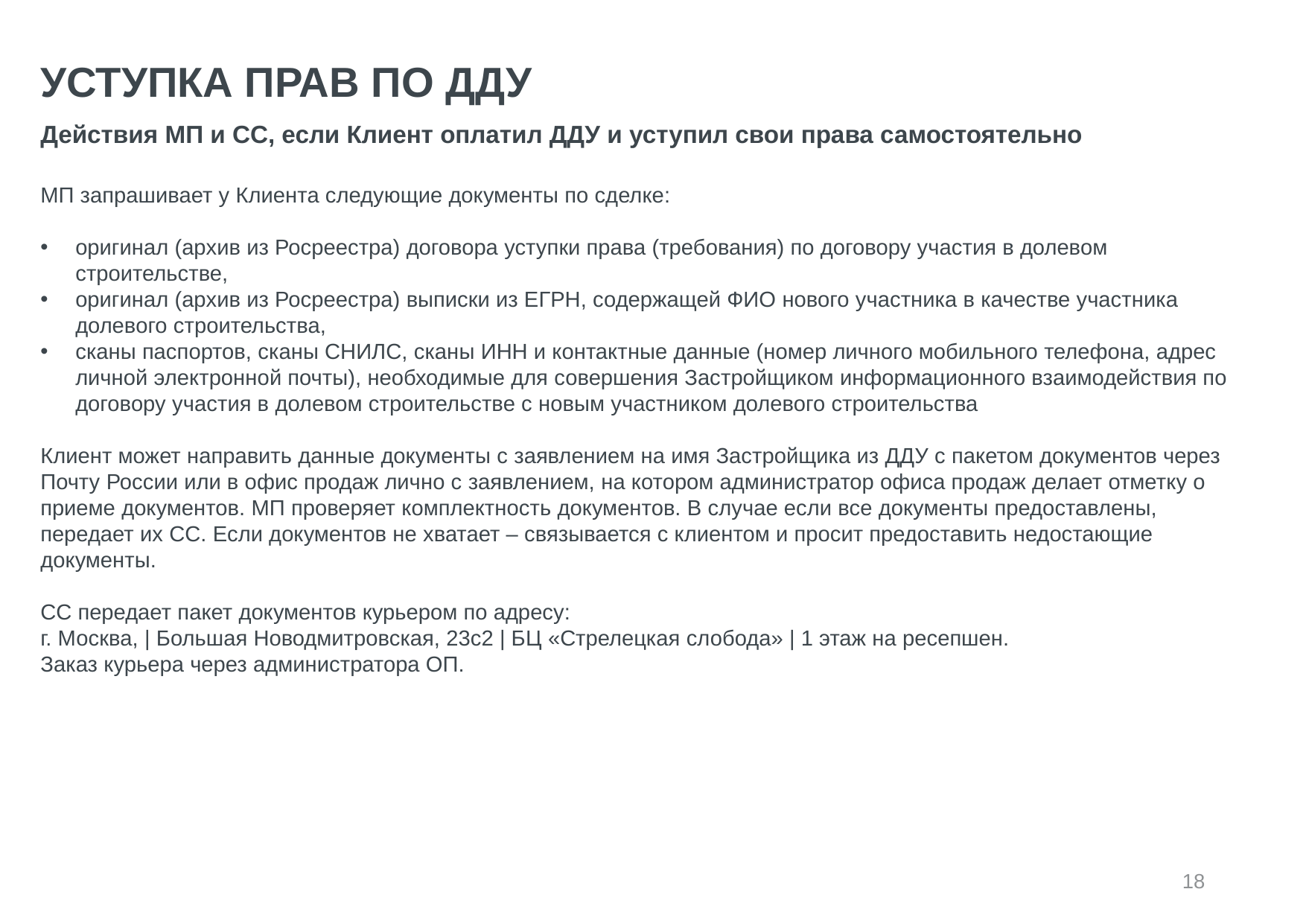

УСТУПКА ПРАВ ПО ДДУ
Действия МП и СС, если Клиент оплатил ДДУ и уступил свои права самостоятельно

МП запрашивает у Клиента следующие документы по сделке:

оригинал (архив из Росреестра) договора уступки права (требования) по договору участия в долевом строительстве,
оригинал (архив из Росреестра) выписки из ЕГРН, содержащей ФИО нового участника в качестве участника долевого строительства,
сканы паспортов, сканы СНИЛС, сканы ИНН и контактные данные (номер личного мобильного телефона, адрес личной электронной почты), необходимые для совершения Застройщиком информационного взаимодействия по договору участия в долевом строительстве с новым участником долевого строительства

Клиент может направить данные документы с заявлением на имя Застройщика из ДДУ с пакетом документов через Почту России или в офис продаж лично с заявлением, на котором администратор офиса продаж делает отметку о приеме документов. МП проверяет комплектность документов. В случае если все документы предоставлены, передает их СС. Если документов не хватает – связывается с клиентом и просит предоставить недостающие документы.

СС передает пакет документов курьером по адресу:
г. Москва, | Большая Новодмитровская, 23с2 | БЦ «Стрелецкая слобода» | 1 этаж на ресепшен.
Заказ курьера через администратора ОП.
18